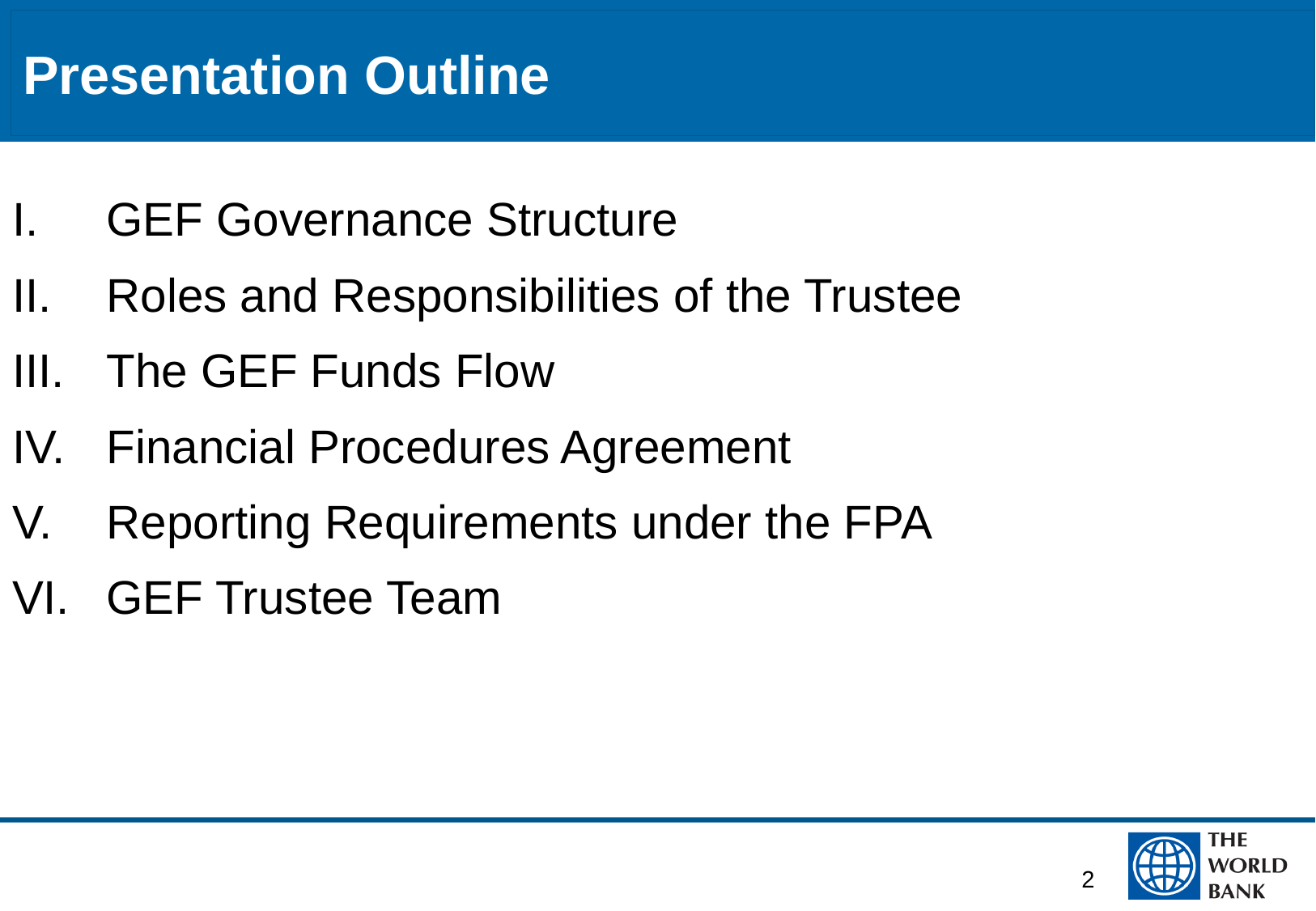

# Presentation Outline

GEF Governance Structure
Roles and Responsibilities of the Trustee
The GEF Funds Flow
Financial Procedures Agreement
Reporting Requirements under the FPA
GEF Trustee Team

2